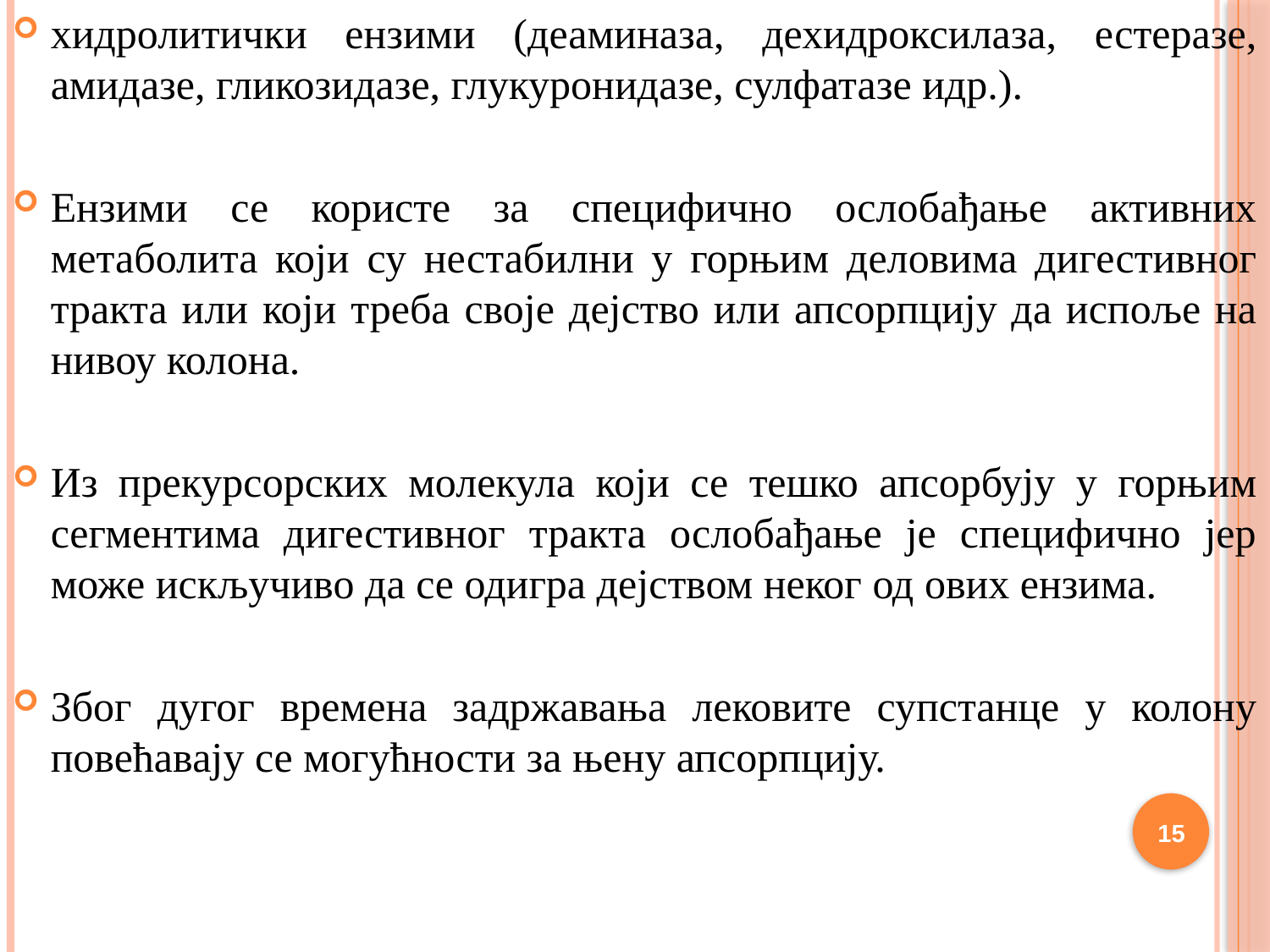

хидролитички ензими (деаминаза, дехидроксилаза, естеразе, амидазе, гликозидазе, глукуронидазе, сулфатазе идр.).

Ензими се користе за специфично ослобађање активних метаболита који су нестабилни у горњим деловима дигестивног тракта или који треба своје дејство или апсорпцију да испоље на нивоу колона.

Из прекурсорских молекула који се тешко апсорбују у горњим сегментима дигестивног тракта ослобађање је специфично јер може искључиво да се одигра дејством неког од ових ензима.

Због дугог времена задржавања лековите супстанце у колону повећавају се могућности за њену апсорпцију.

15